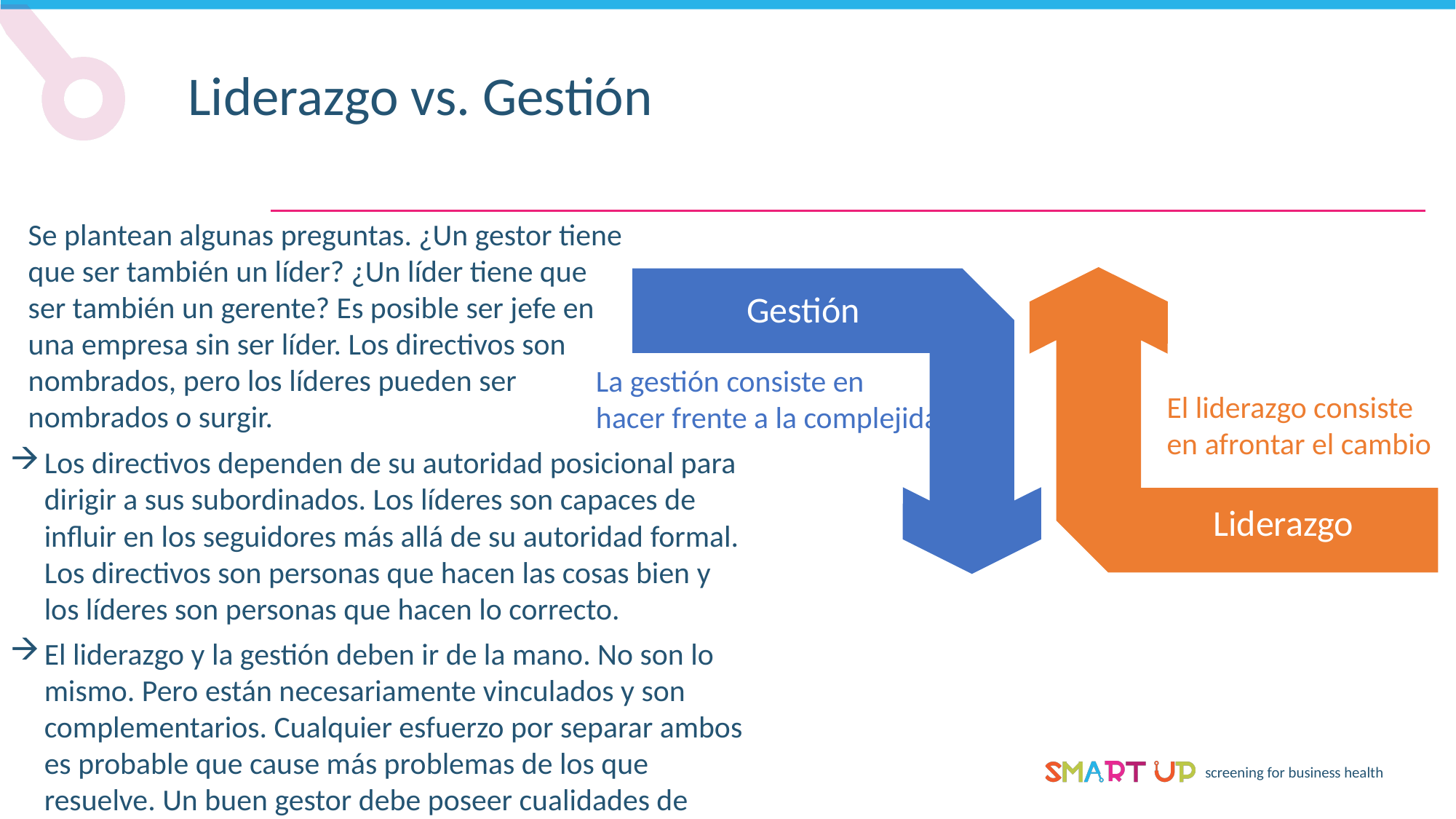

Liderazgo vs. Gestión
Se plantean algunas preguntas. ¿Un gestor tiene que ser también un líder? ¿Un líder tiene que ser también un gerente? Es posible ser jefe en una empresa sin ser líder. Los directivos son nombrados, pero los líderes pueden ser nombrados o surgir.

Gestión
La gestión consiste en
hacer frente a la complejidad
El liderazgo consiste en afrontar el cambio
Los directivos dependen de su autoridad posicional para dirigir a sus subordinados. Los líderes son capaces de influir en los seguidores más allá de su autoridad formal. Los directivos son personas que hacen las cosas bien y los líderes son personas que hacen lo correcto.
El liderazgo y la gestión deben ir de la mano. No son lo mismo. Pero están necesariamente vinculados y son complementarios. Cualquier esfuerzo por separar ambos es probable que cause más problemas de los que resuelve. Un buen gestor debe poseer cualidades de liderazgo.
Liderazgo